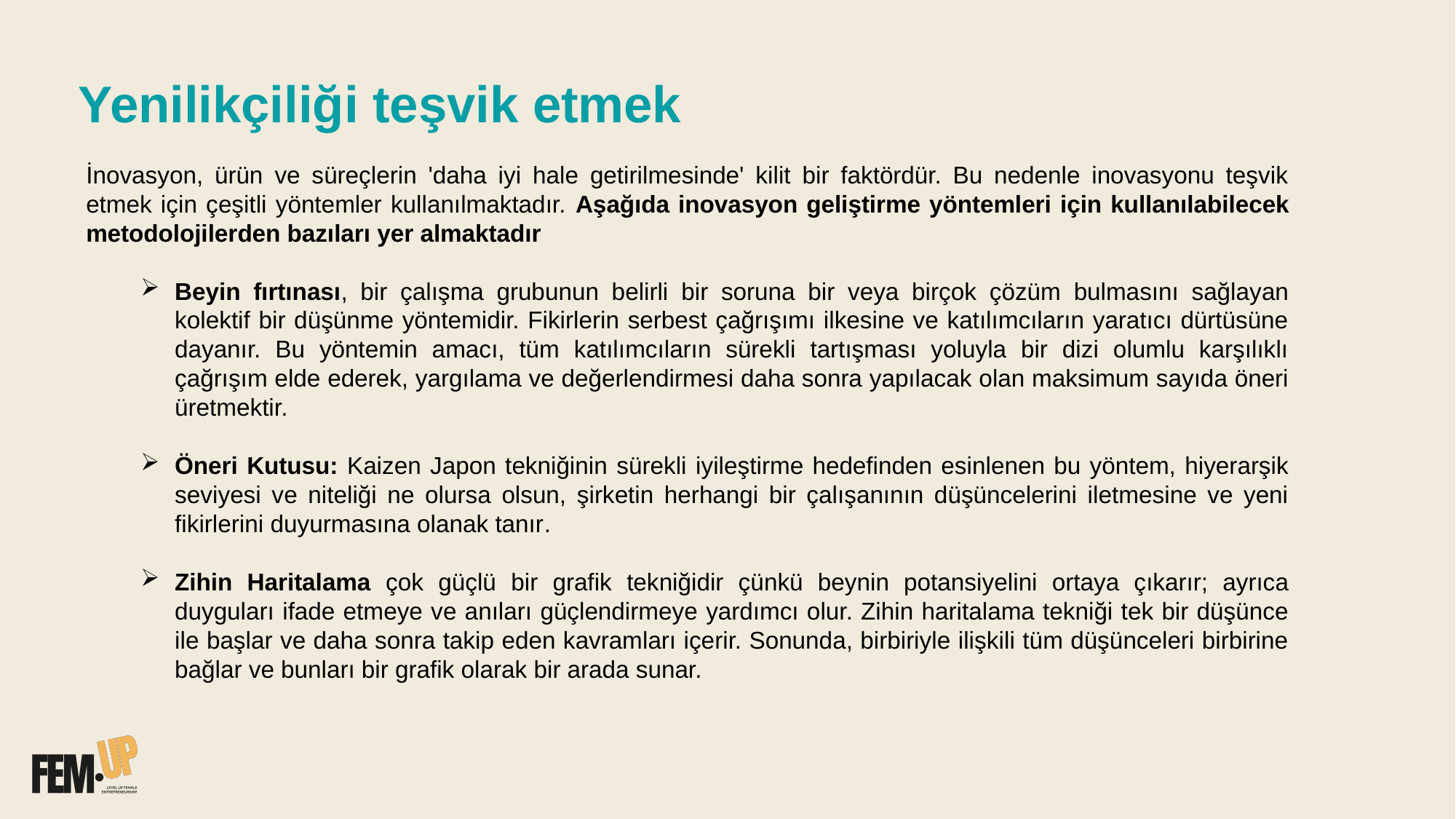

Yenilikçiliği teşvik etmek
İnovasyon, ürün ve süreçlerin 'daha iyi hale getirilmesinde' kilit bir faktördür. Bu nedenle inovasyonu teşvik etmek için çeşitli yöntemler kullanılmaktadır. Aşağıda inovasyon geliştirme yöntemleri için kullanılabilecek metodolojilerden bazıları yer almaktadır

Beyin fırtınası, bir çalışma grubunun belirli bir soruna bir veya birçok çözüm bulmasını sağlayan kolektif bir düşünme yöntemidir. Fikirlerin serbest çağrışımı ilkesine ve katılımcıların yaratıcı dürtüsüne dayanır. Bu yöntemin amacı, tüm katılımcıların sürekli tartışması yoluyla bir dizi olumlu karşılıklı çağrışım elde ederek, yargılama ve değerlendirmesi daha sonra yapılacak olan maksimum sayıda öneri üretmektir.

Öneri Kutusu: Kaizen Japon tekniğinin sürekli iyileştirme hedefinden esinlenen bu yöntem, hiyerarşik seviyesi ve niteliği ne olursa olsun, şirketin herhangi bir çalışanının düşüncelerini iletmesine ve yeni fikirlerini duyurmasına olanak tanır.

Zihin Haritalama çok güçlü bir grafik tekniğidir çünkü beynin potansiyelini ortaya çıkarır; ayrıca duyguları ifade etmeye ve anıları güçlendirmeye yardımcı olur. Zihin haritalama tekniği tek bir düşünce ile başlar ve daha sonra takip eden kavramları içerir. Sonunda, birbiriyle ilişkili tüm düşünceleri birbirine bağlar ve bunları bir grafik olarak bir arada sunar.